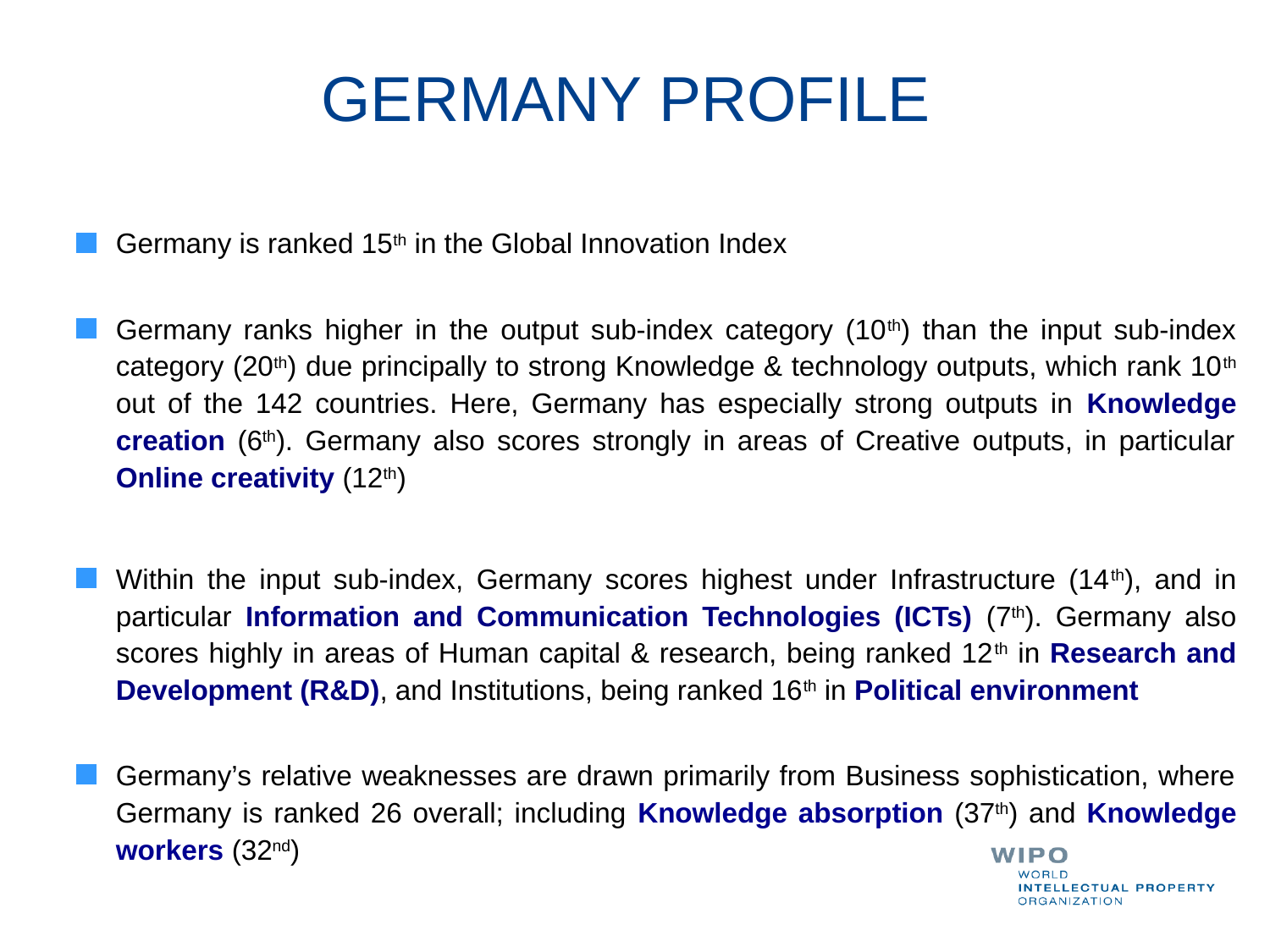

# GERMANY PROFILE
Germany is ranked 15th in the Global Innovation Index

Germany ranks higher in the output sub-index category (10th) than the input sub-index category (20th) due principally to strong Knowledge & technology outputs, which rank 10th out of the 142 countries. Here, Germany has especially strong outputs in Knowledge creation (6th). Germany also scores strongly in areas of Creative outputs, in particular Online creativity (12th)

Within the input sub-index, Germany scores highest under Infrastructure (14th), and in particular Information and Communication Technologies (ICTs) (7th). Germany also scores highly in areas of Human capital & research, being ranked 12th in Research and Development (R&D), and Institutions, being ranked 16th in Political environment

Germany’s relative weaknesses are drawn primarily from Business sophistication, where Germany is ranked 26 overall; including Knowledge absorption (37th) and Knowledge workers (32nd)